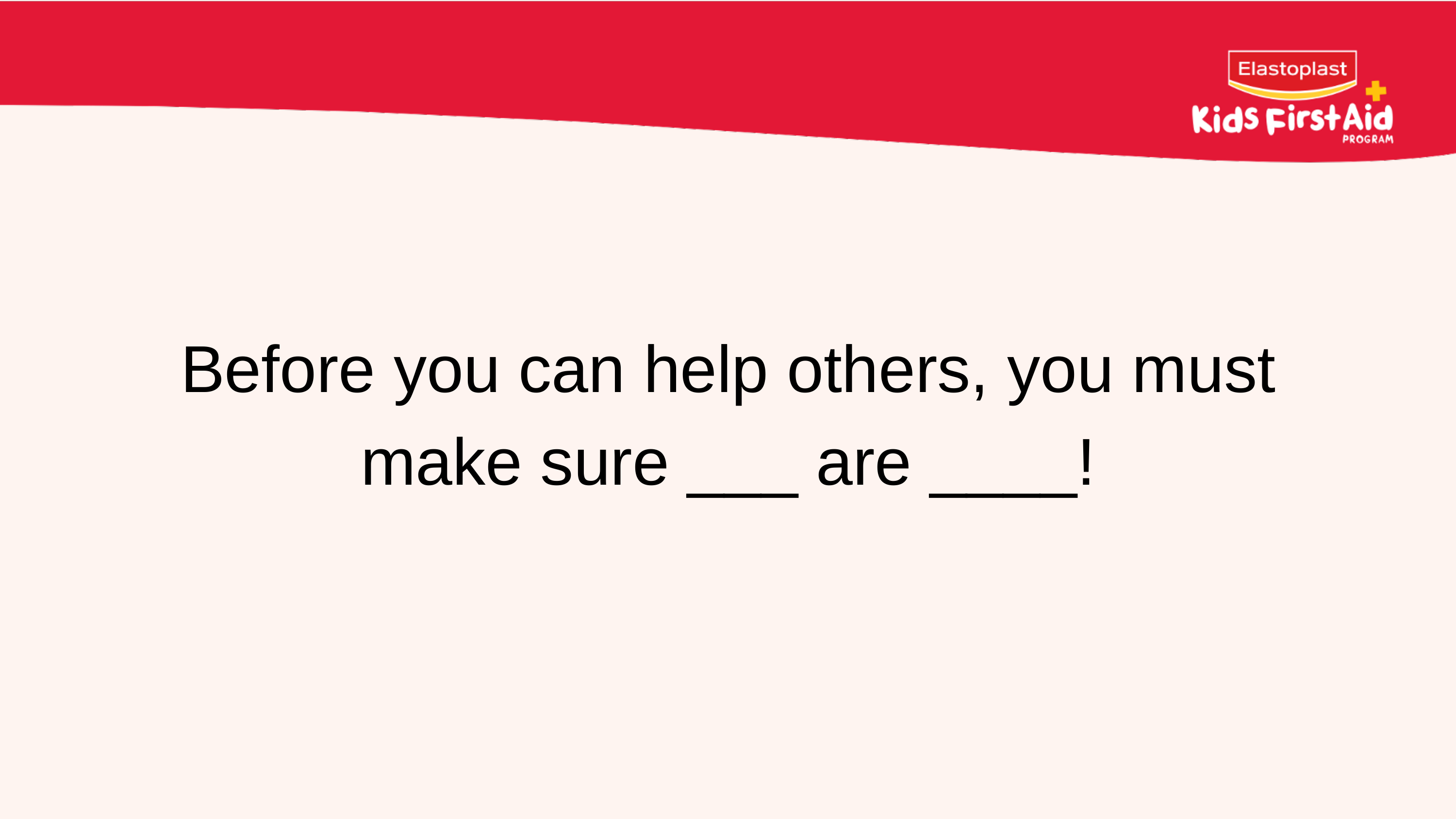

Before you can help others, you must make sure ___ are ____!
10